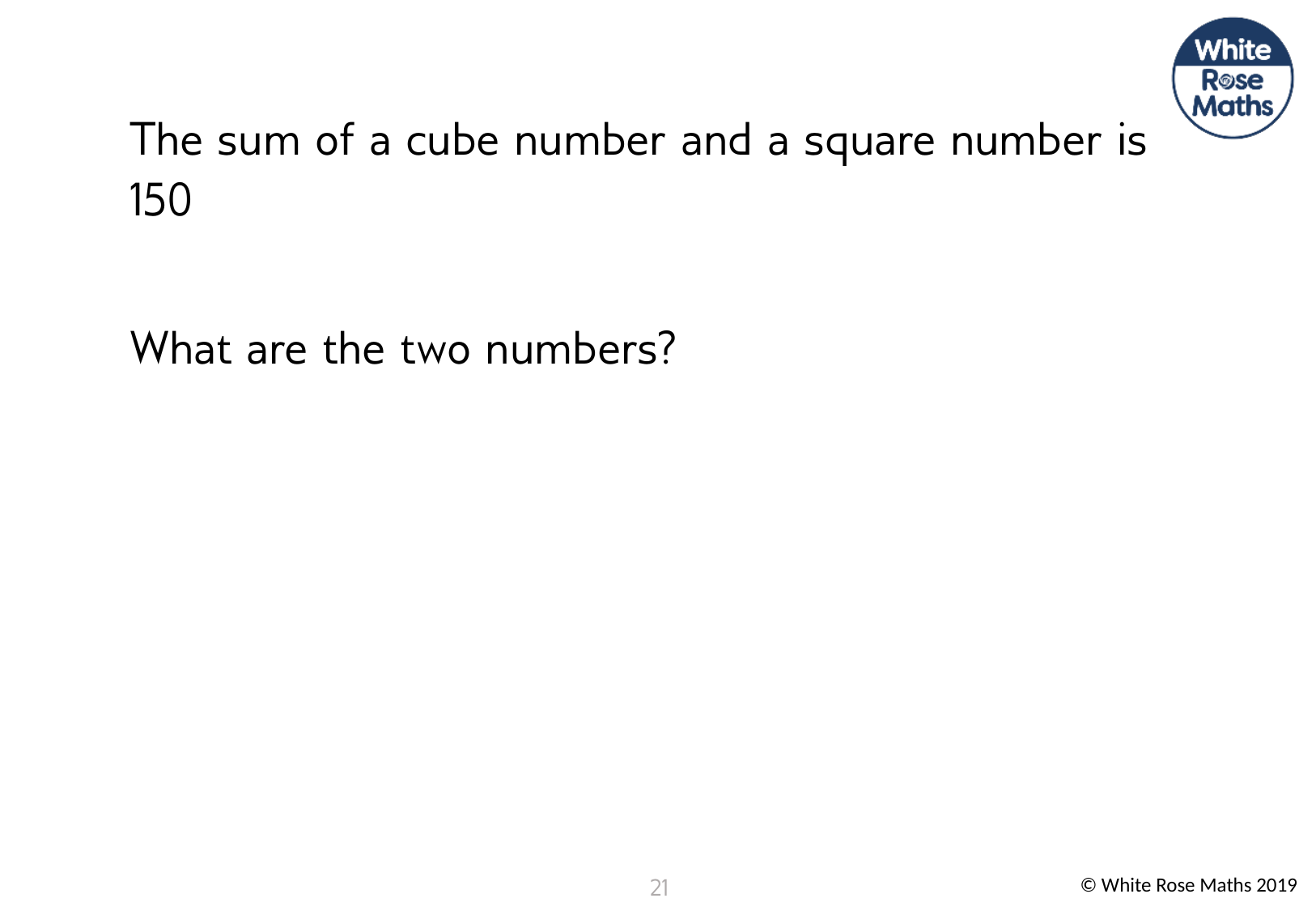

The sum of a cube number and a square number is 150

What are the two numbers?
21